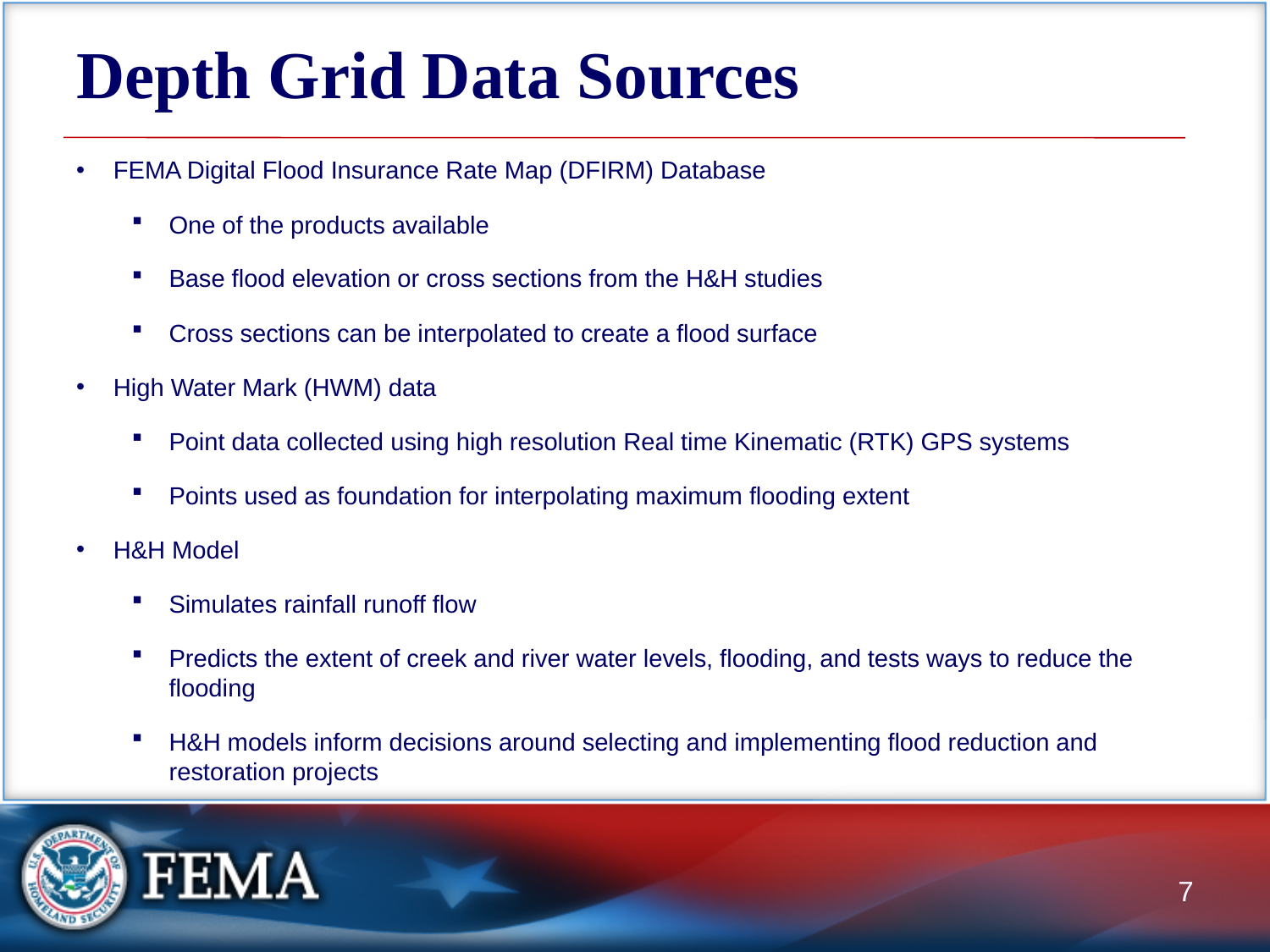

# Depth Grid Data Sources
FEMA Digital Flood Insurance Rate Map (DFIRM) Database
One of the products available
Base flood elevation or cross sections from the H&H studies
Cross sections can be interpolated to create a flood surface
High Water Mark (HWM) data
Point data collected using high resolution Real time Kinematic (RTK) GPS systems
Points used as foundation for interpolating maximum flooding extent
H&H Model
Simulates rainfall runoff flow
Predicts the extent of creek and river water levels, flooding, and tests ways to reduce the flooding
H&H models inform decisions around selecting and implementing flood reduction and restoration projects
7